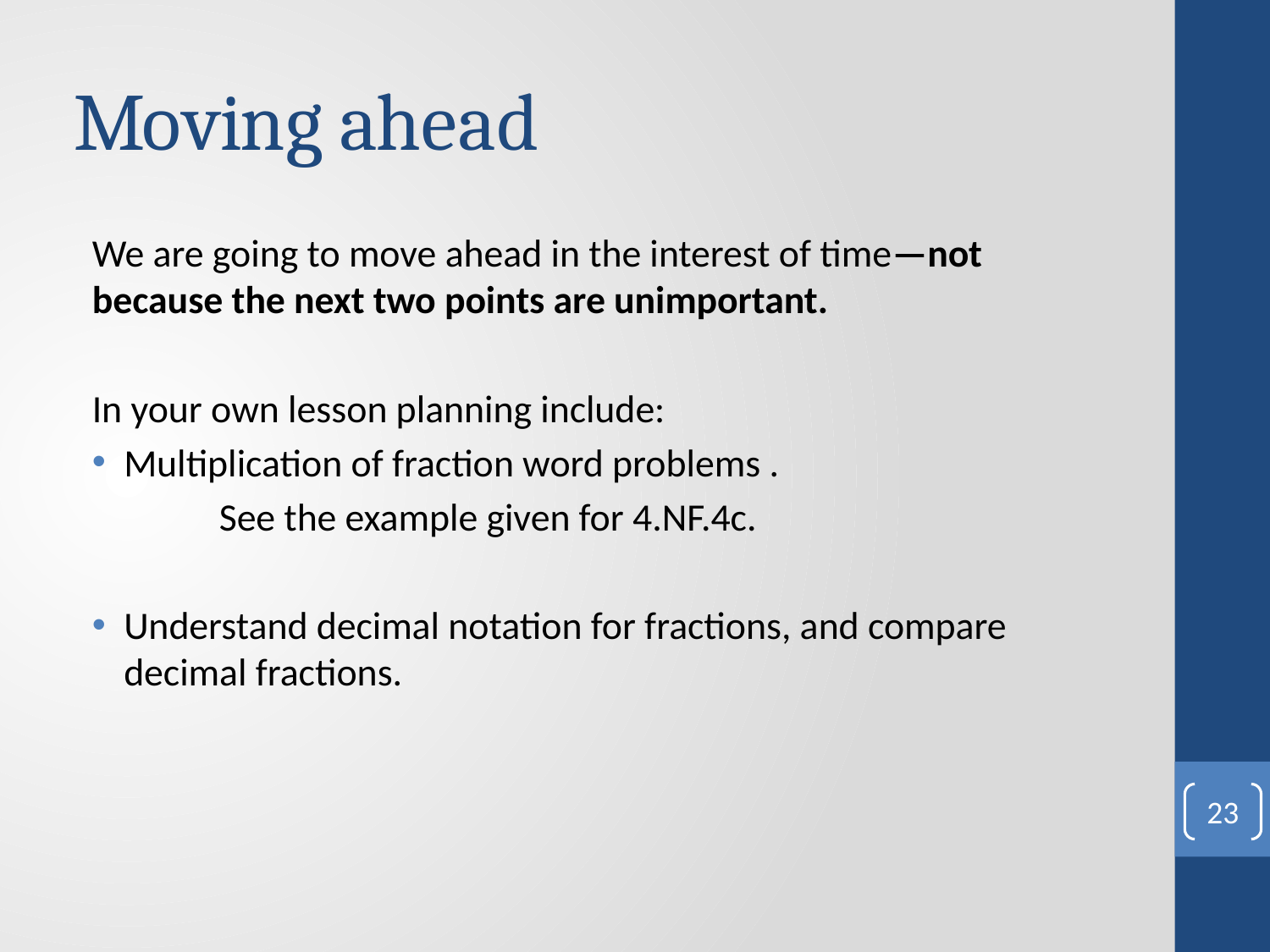

# Moving ahead
We are going to move ahead in the interest of time—not because the next two points are unimportant.

In your own lesson planning include:
Multiplication of fraction word problems .
	See the example given for 4.NF.4c.

Understand decimal notation for fractions, and compare decimal fractions.
23